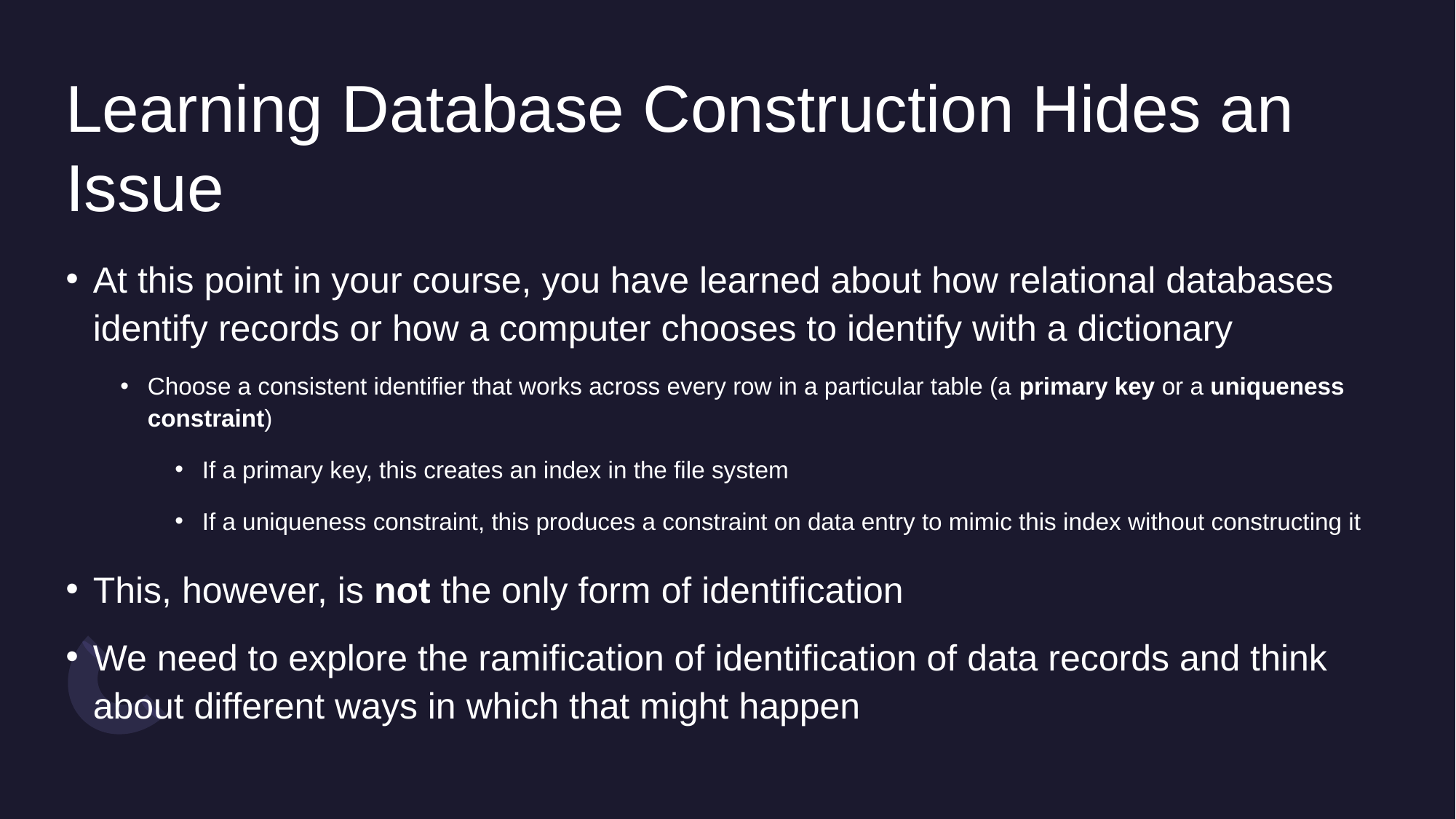

# Learning Database Construction Hides an Issue
At this point in your course, you have learned about how relational databases identify records or how a computer chooses to identify with a dictionary
Choose a consistent identifier that works across every row in a particular table (a primary key or a uniqueness constraint)
If a primary key, this creates an index in the file system
If a uniqueness constraint, this produces a constraint on data entry to mimic this index without constructing it
This, however, is not the only form of identification
We need to explore the ramification of identification of data records and think about different ways in which that might happen